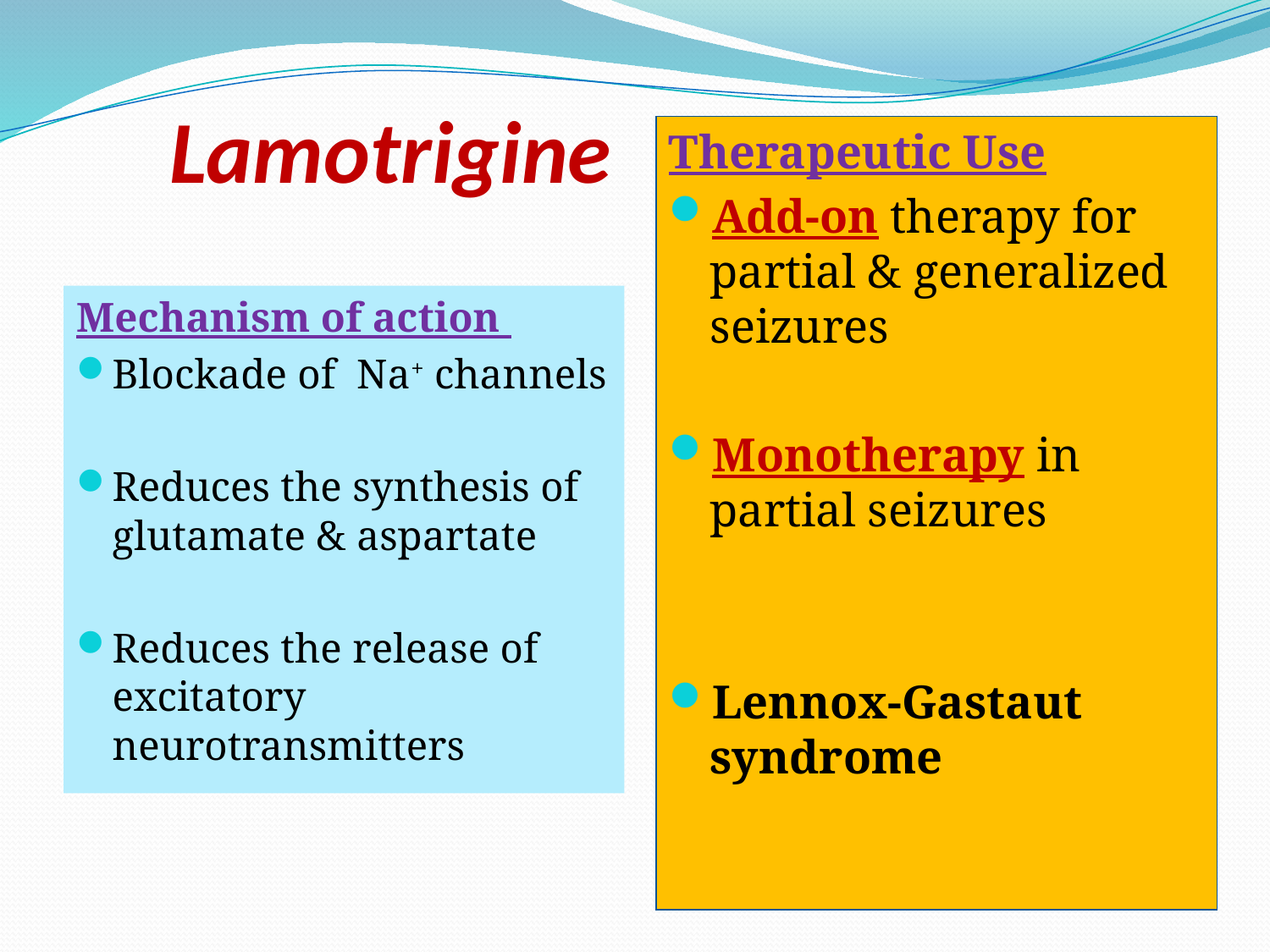

# Lamotrigine
Therapeutic Use
Add-on therapy for partial & generalized seizures

Monotherapy in partial seizures

Lennox-Gastaut syndrome
Mechanism of action
Blockade of  Na+ channels

Reduces the synthesis of  glutamate & aspartate

Reduces the release of excitatory neurotransmitters